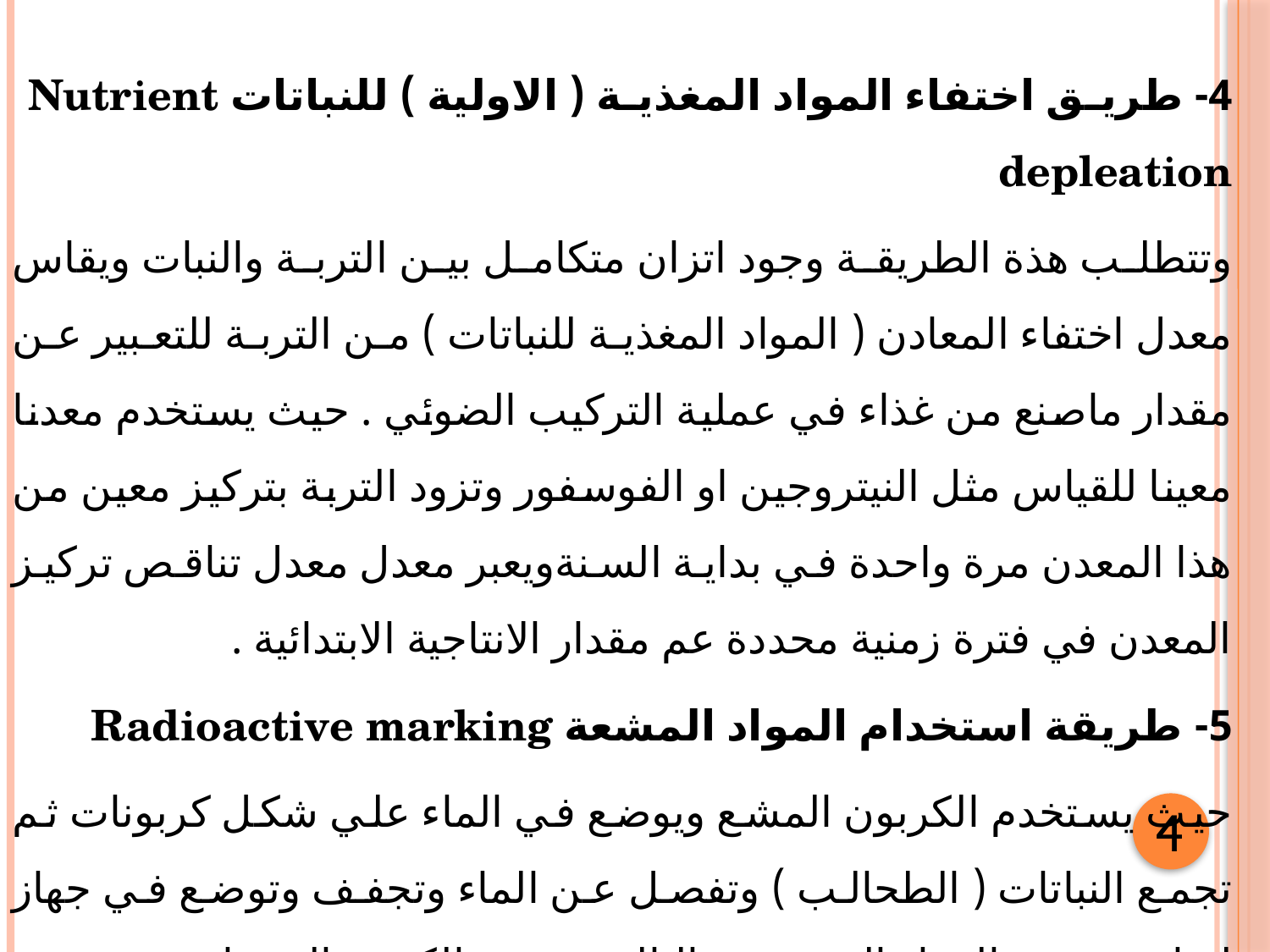

4- طريق اختفاء المواد المغذية ( الاولية ) للنباتات Nutrient depleation
وتتطلب هذة الطريقة وجود اتزان متكامل بين التربة والنبات ويقاس معدل اختفاء المعادن ( المواد المغذية للنباتات ) من التربة للتعبير عن مقدار ماصنع من غذاء في عملية التركيب الضوئي . حيث يستخدم معدنا معينا للقياس مثل النيتروجين او الفوسفور وتزود التربة بتركيز معين من هذا المعدن مرة واحدة في بداية السنةويعبر معدل معدل تناقص تركيز المعدن في فترة زمنية محددة عم مقدار الانتاجية الابتدائية .
5- طريقة استخدام المواد المشعة Radioactive marking
حيث يستخدم الكربون المشع ويوضع في الماء علي شكل كربونات ثم تجمع النباتات ( الطحالب ) وتفصل عن الماء وتجفف وتوضع في جهاز لقياس نسبة المواد المشعة وبالتالي تعرف الكمية التي اخترنت في انسجة هذة النباتات أثناء عملية التركيب الضوئي .

4